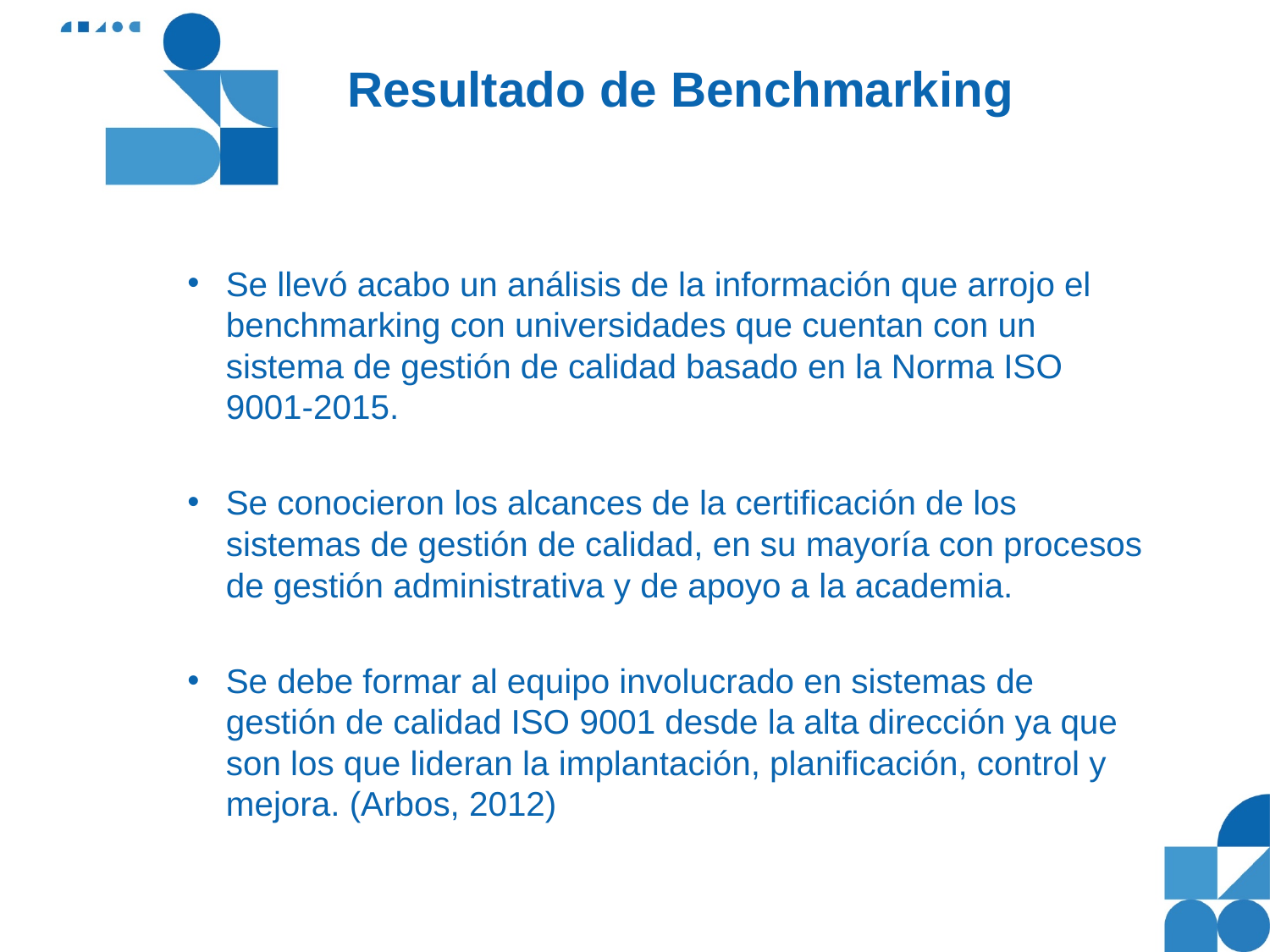

# Resultado de Benchmarking
Se llevó acabo un análisis de la información que arrojo el benchmarking con universidades que cuentan con un sistema de gestión de calidad basado en la Norma ISO 9001-2015.

Se conocieron los alcances de la certificación de los sistemas de gestión de calidad, en su mayoría con procesos de gestión administrativa y de apoyo a la academia.

Se debe formar al equipo involucrado en sistemas de gestión de calidad ISO 9001 desde la alta dirección ya que son los que lideran la implantación, planificación, control y mejora. (Arbos, 2012)